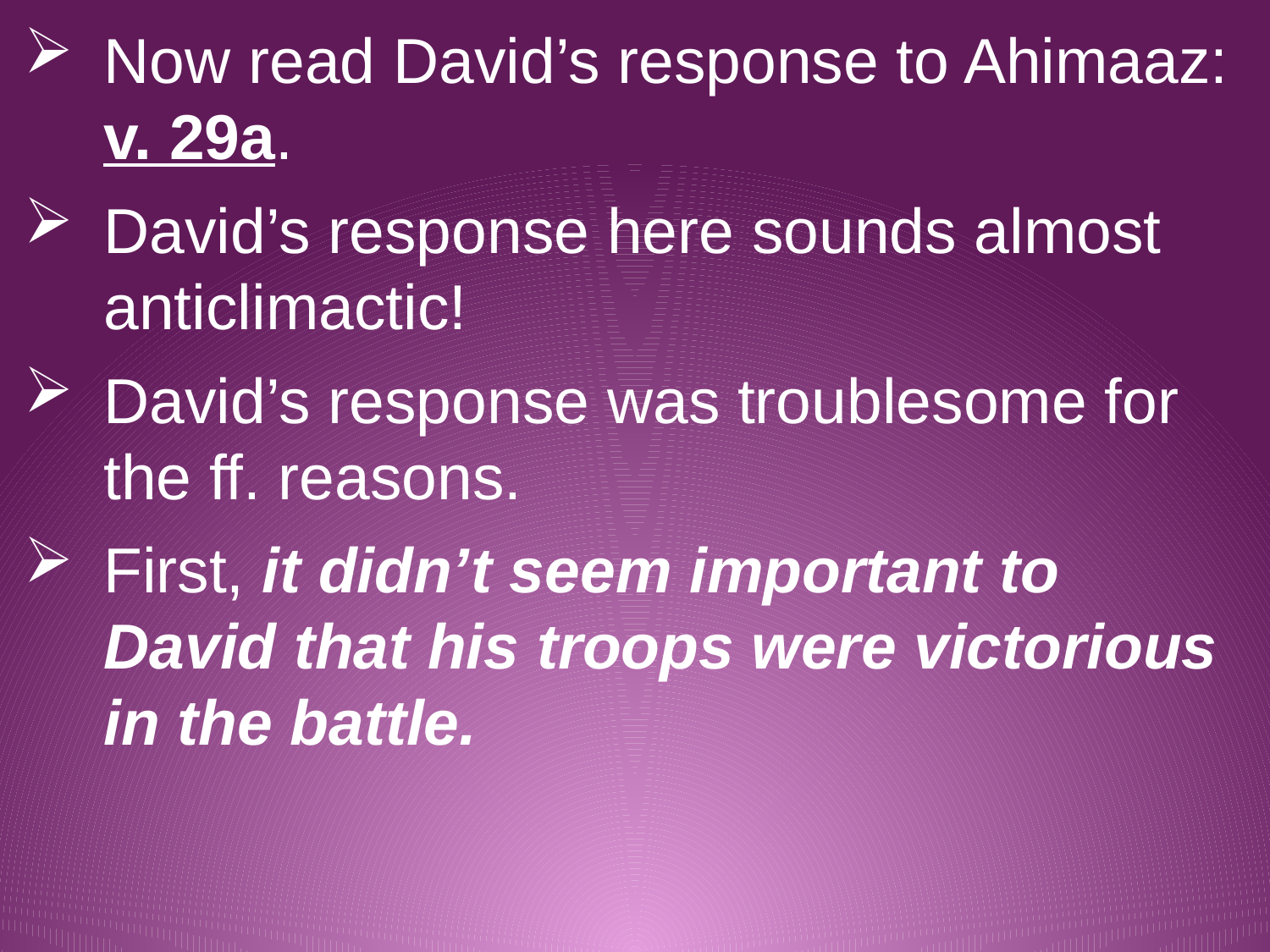

Now read David’s response to Ahimaaz: v. 29a.
David’s response here sounds almost anticlimactic!
David’s response was troublesome for the ff. reasons.
First, it didn’t seem important to David that his troops were victorious in the battle.